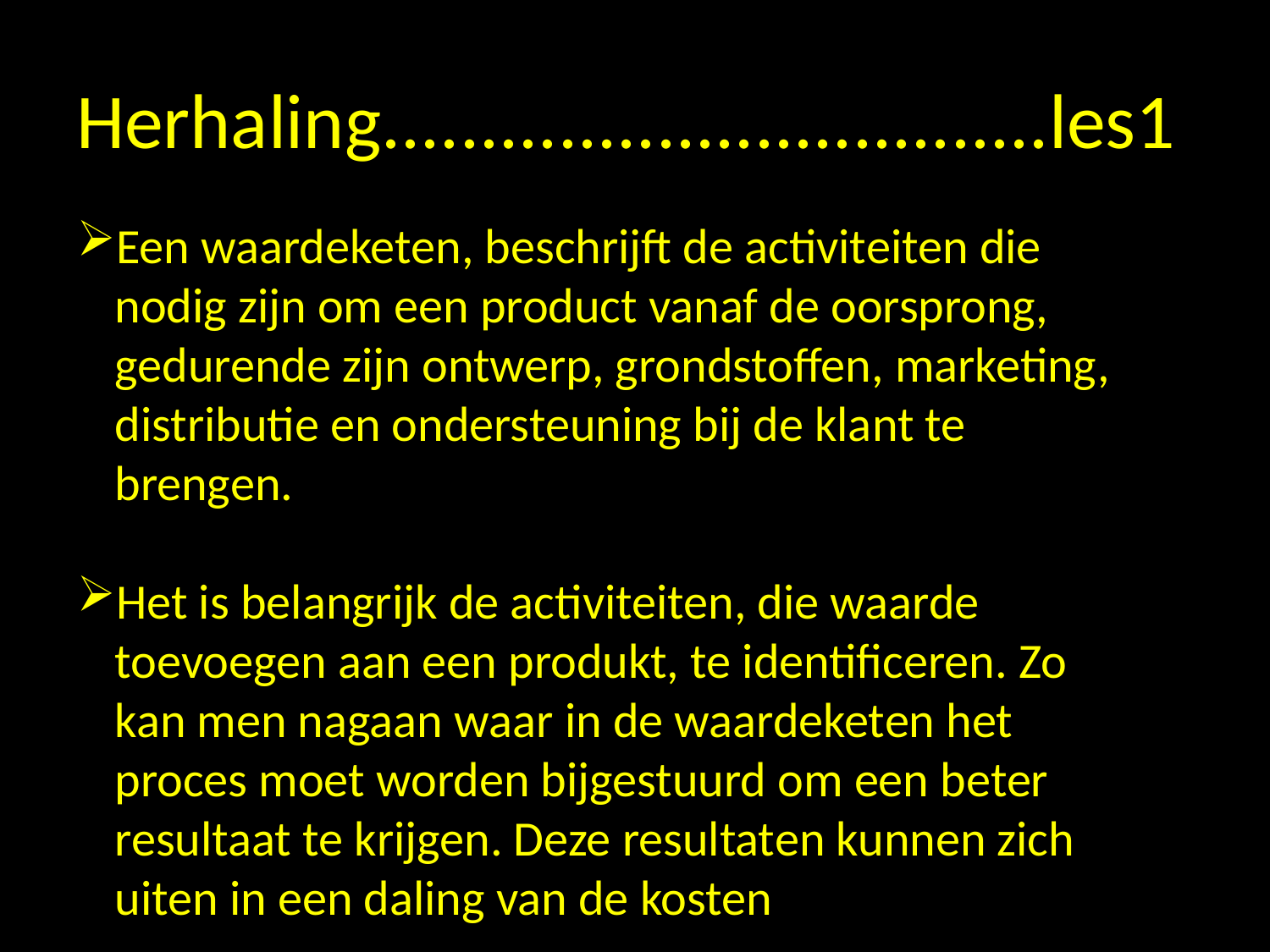

# Herhaling..................................les1
Een waardeketen, beschrijft de activiteiten die nodig zijn om een product vanaf de oorsprong, gedurende zijn ontwerp, grondstoffen, marketing, distributie en ondersteuning bij de klant te brengen.

Het is belangrijk de activiteiten, die waarde toevoegen aan een produkt, te identificeren. Zo kan men nagaan waar in de waardeketen het proces moet worden bijgestuurd om een beter resultaat te krijgen. Deze resultaten kunnen zich uiten in een daling van de kosten